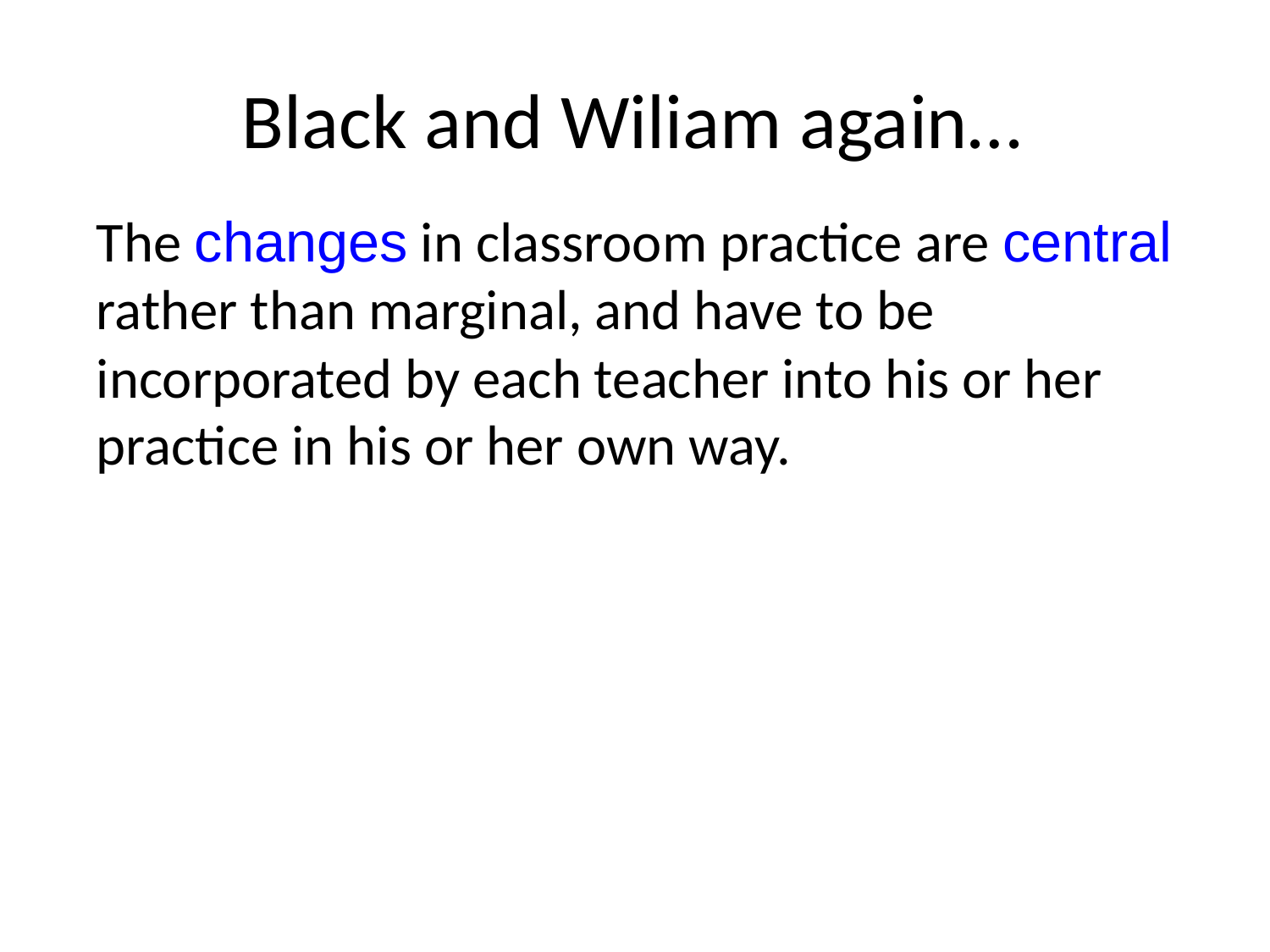

# Black and Wiliam again…
The changes in classroom practice are central
rather than marginal, and have to be incorporated by each teacher into his or her practice in his or her own way.